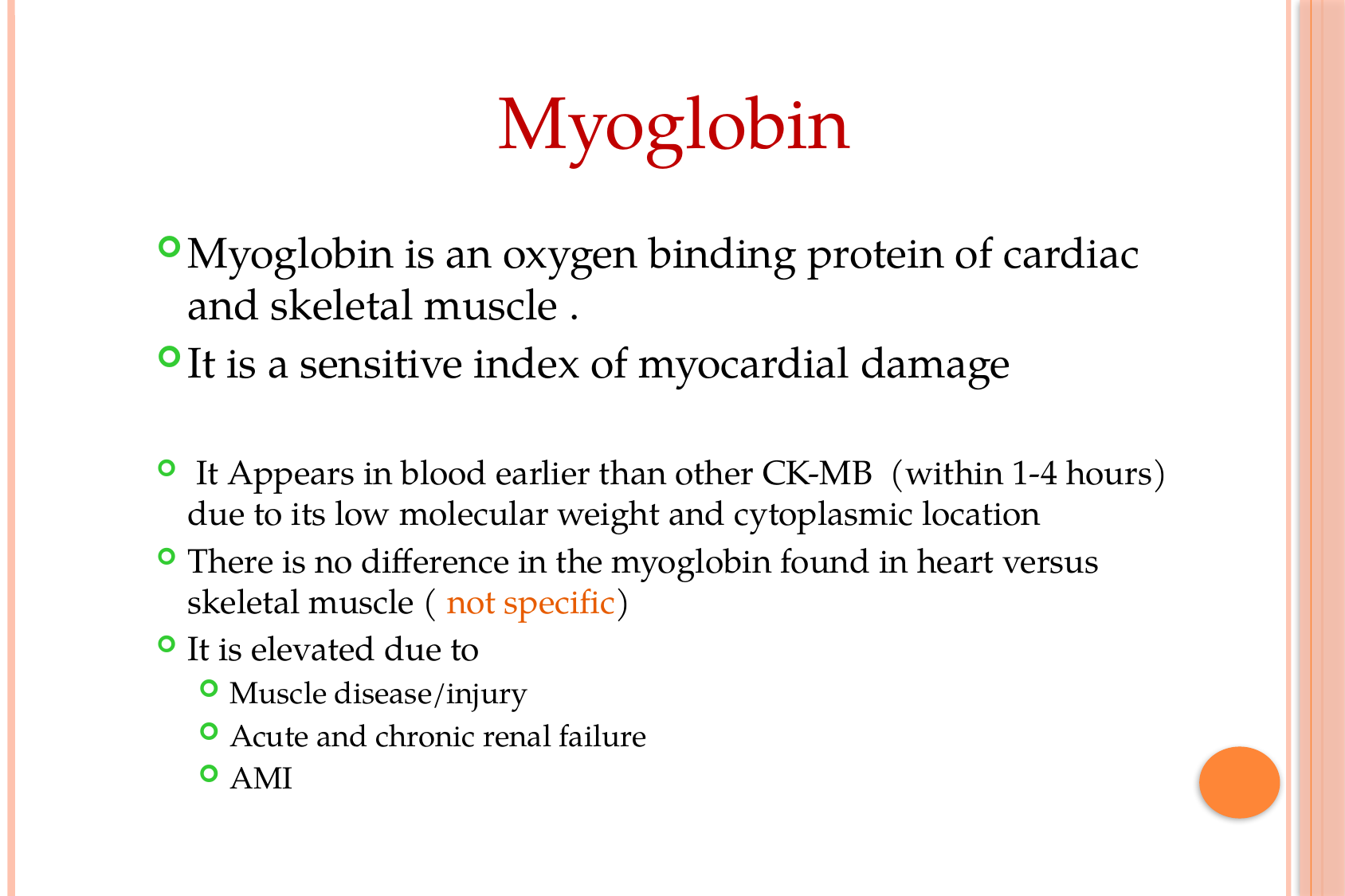

Myoglobin
Myoglobin is an oxygen binding protein of cardiac and skeletal muscle .
It is a sensitive index of myocardial damage

 It Appears in blood earlier than other CK-MB  (within 1-4 hours) due to its low molecular weight and cytoplasmic location
There is no difference in the myoglobin found in heart versus skeletal muscle ( not specific)
It is elevated due to
Muscle disease/injury
Acute and chronic renal failure
AMI